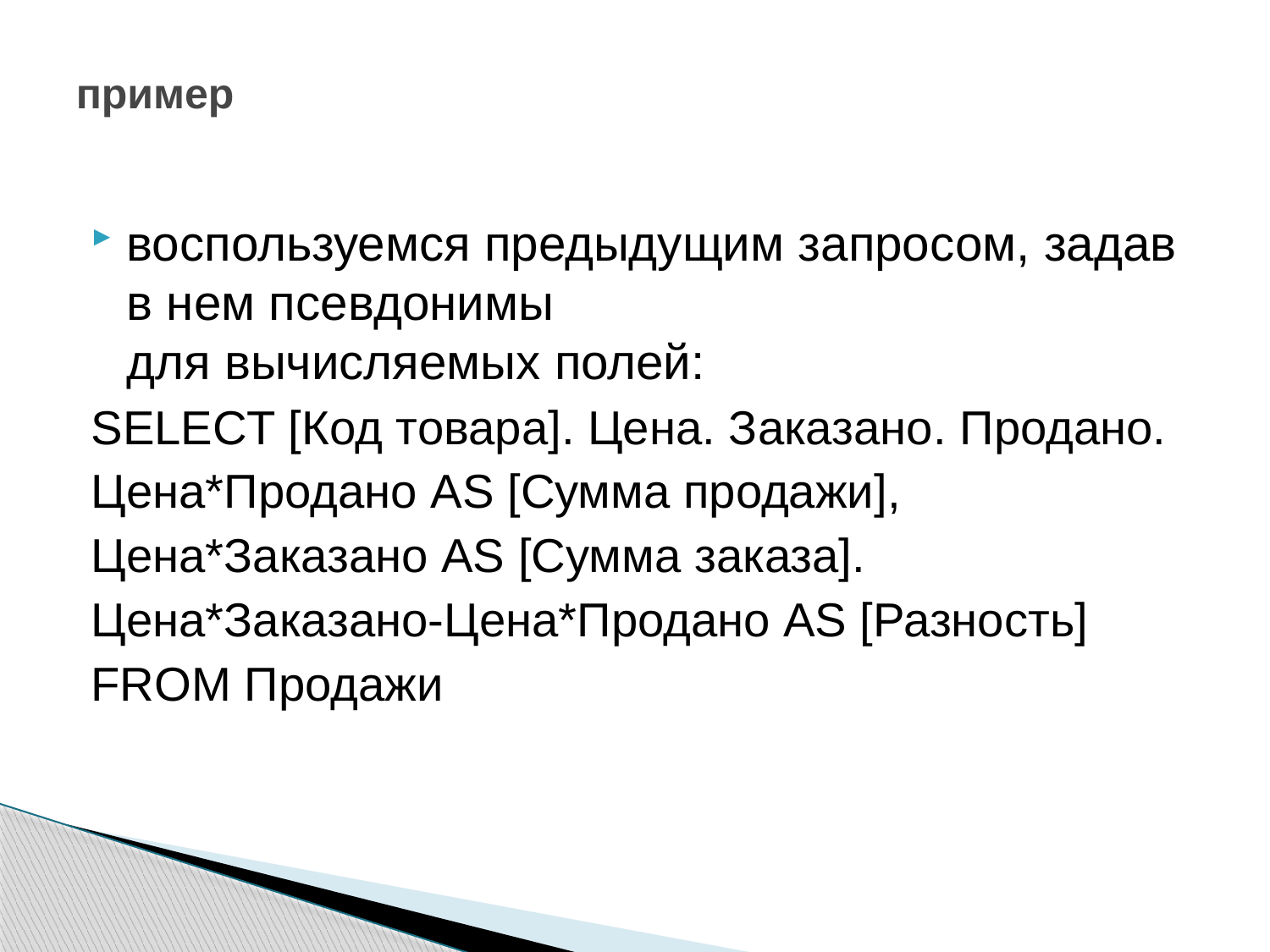

# пример
воспользуемся предыдущим запросом, задав в нем псевдонимы
для вычисляемых полей:
SELECT [Код товара]. Цена. Заказано. Продано.
Цена*Продано AS [Сумма продажи],
Цена*Заказано AS [Сумма заказа].
Цена*Заказано-Цена*Продано AS [Разность]
FROM Продажи